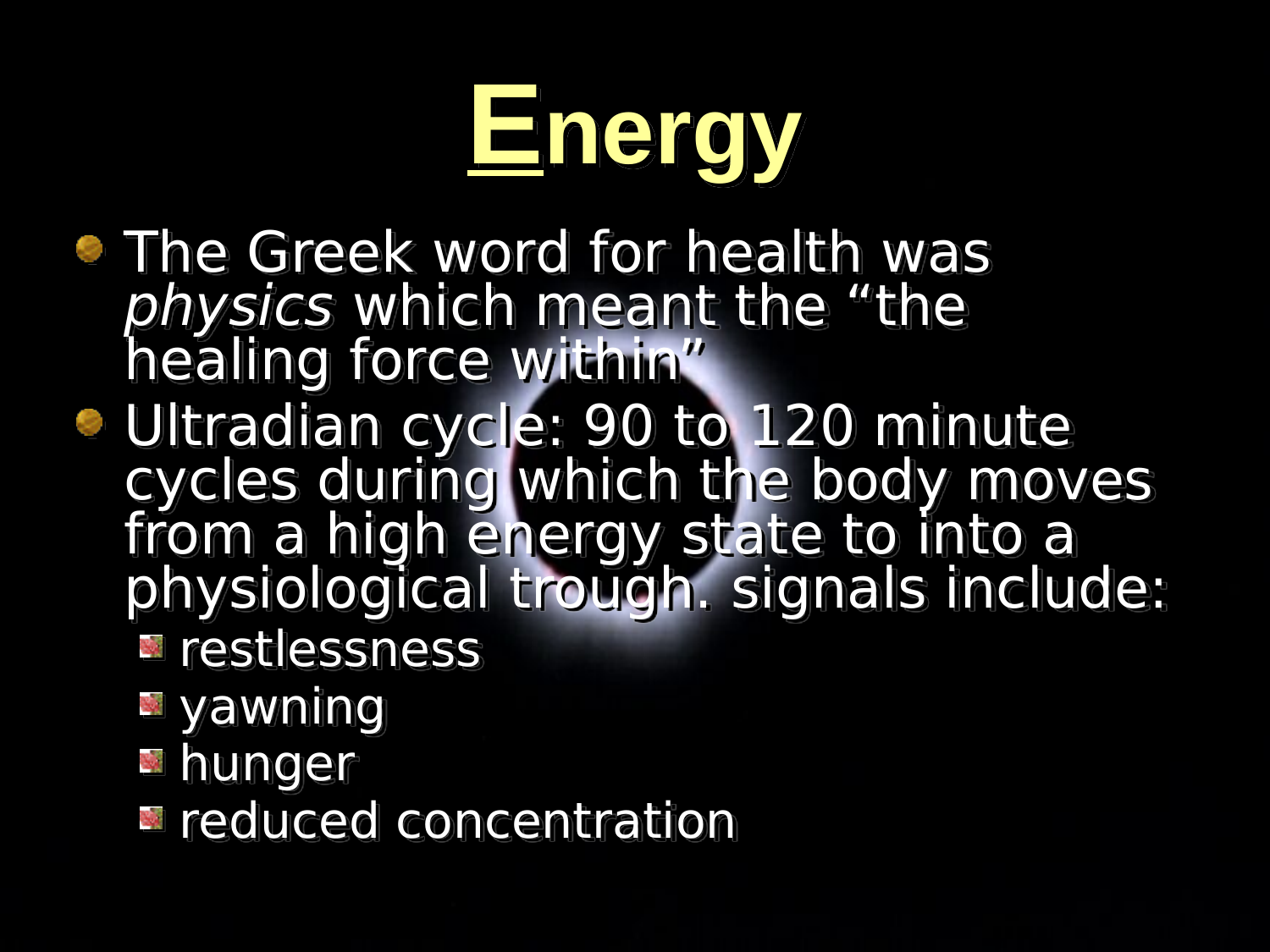

# Energy
The Greek word for health was physics which meant the “the healing force within”
Ultradian cycle: 90 to 120 minute cycles during which the body moves from a high energy state to into a physiological trough. signals include:
restlessness
yawning
hunger
reduced concentration